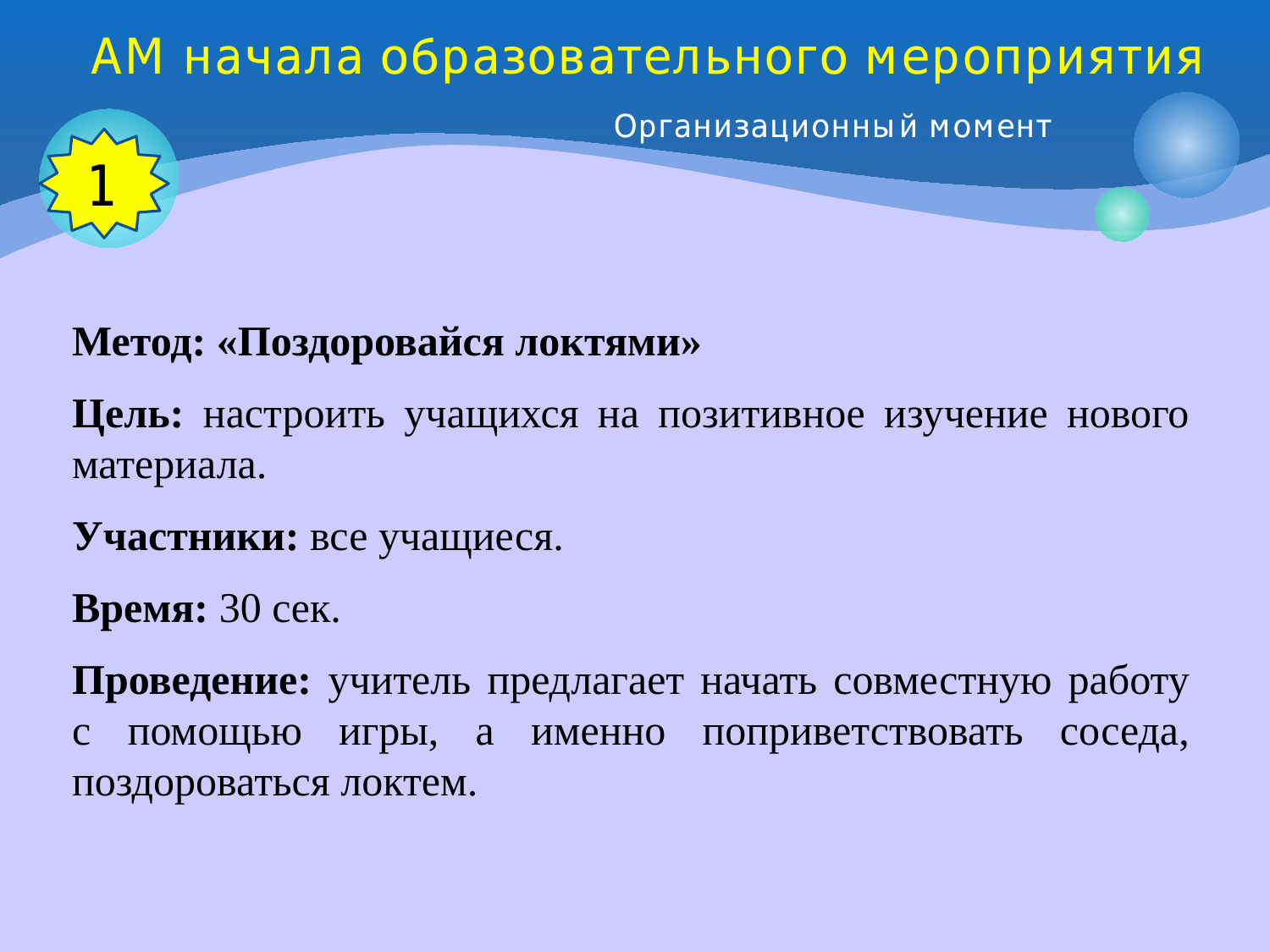

# АМ начала образовательного мероприятия
Организационный момент
1
Метод: «Поздоровайся локтями»
Цель: настроить учащихся на позитивное изучение нового материала.
Участники: все учащиеся.
Время: 30 сек.
Проведение: учитель предлагает начать совместную работу с помощью игры, а именно поприветствовать соседа, поздороваться локтем.